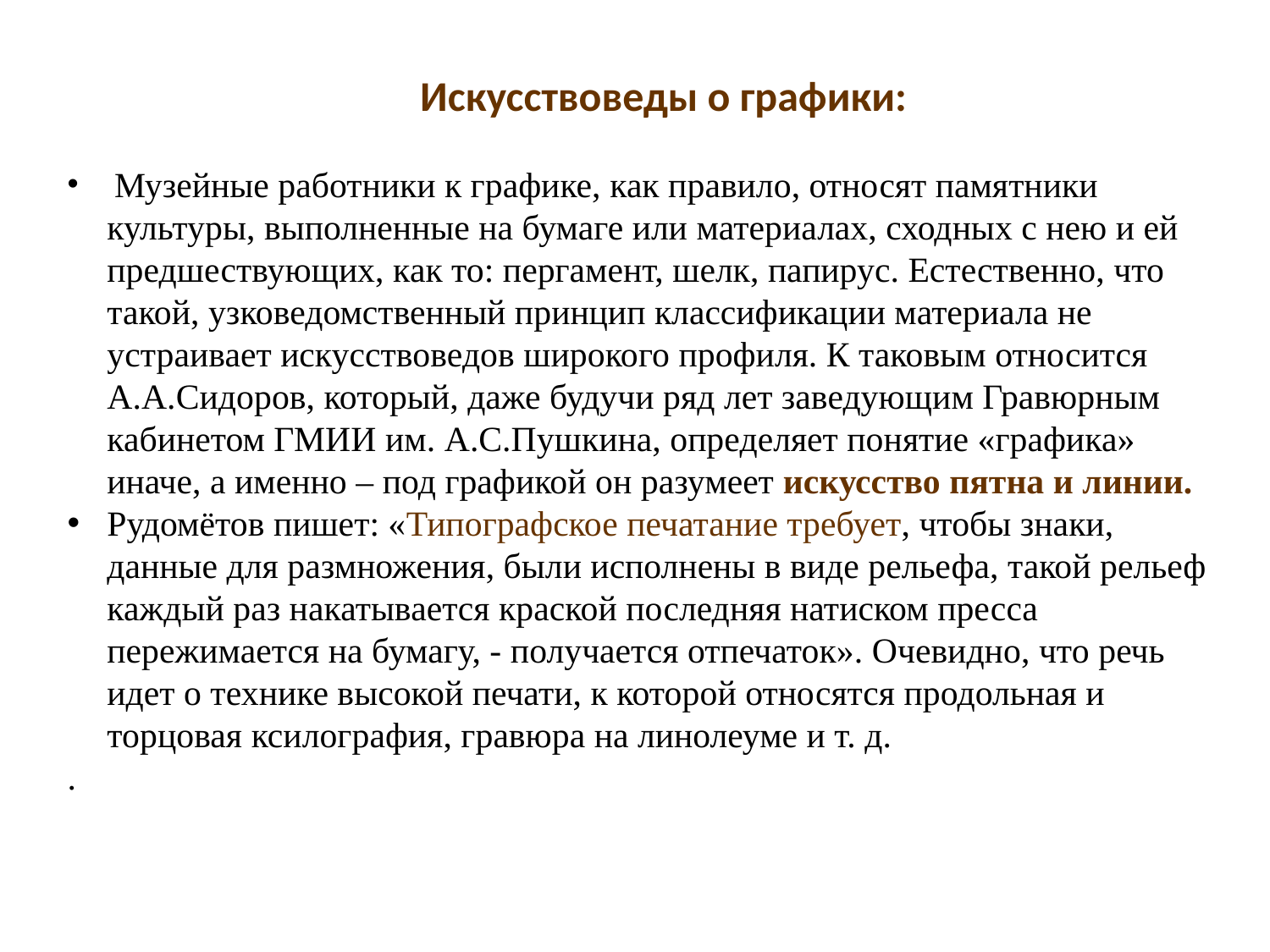

Искусствоведы о графики:
 Музейные работники к графике, как правило, относят памятники культуры, выполненные на бумаге или материалах, сходных с нею и ей предшествующих, как то: пергамент, шелк, папирус. Естественно, что такой, узковедомственный принцип классификации материала не устраивает искусствоведов широкого профиля. К таковым относится А.А.Сидоров, который, даже будучи ряд лет заведующим Гравюрным кабинетом ГМИИ им. А.С.Пушкина, определяет понятие «графика» иначе, а именно – под графикой он разумеет искусство пятна и линии.
Рудомётов пишет: «Типографское печатание требует, чтобы знаки, данные для размножения, были исполнены в виде рельефа, такой рельеф каждый раз накатывается краской последняя натиском пресса пережимается на бумагу, - получается отпечаток». Очевидно, что речь идет о технике высокой печати, к которой относятся продольная и торцовая ксилография, гравюра на линолеуме и т. д.
.